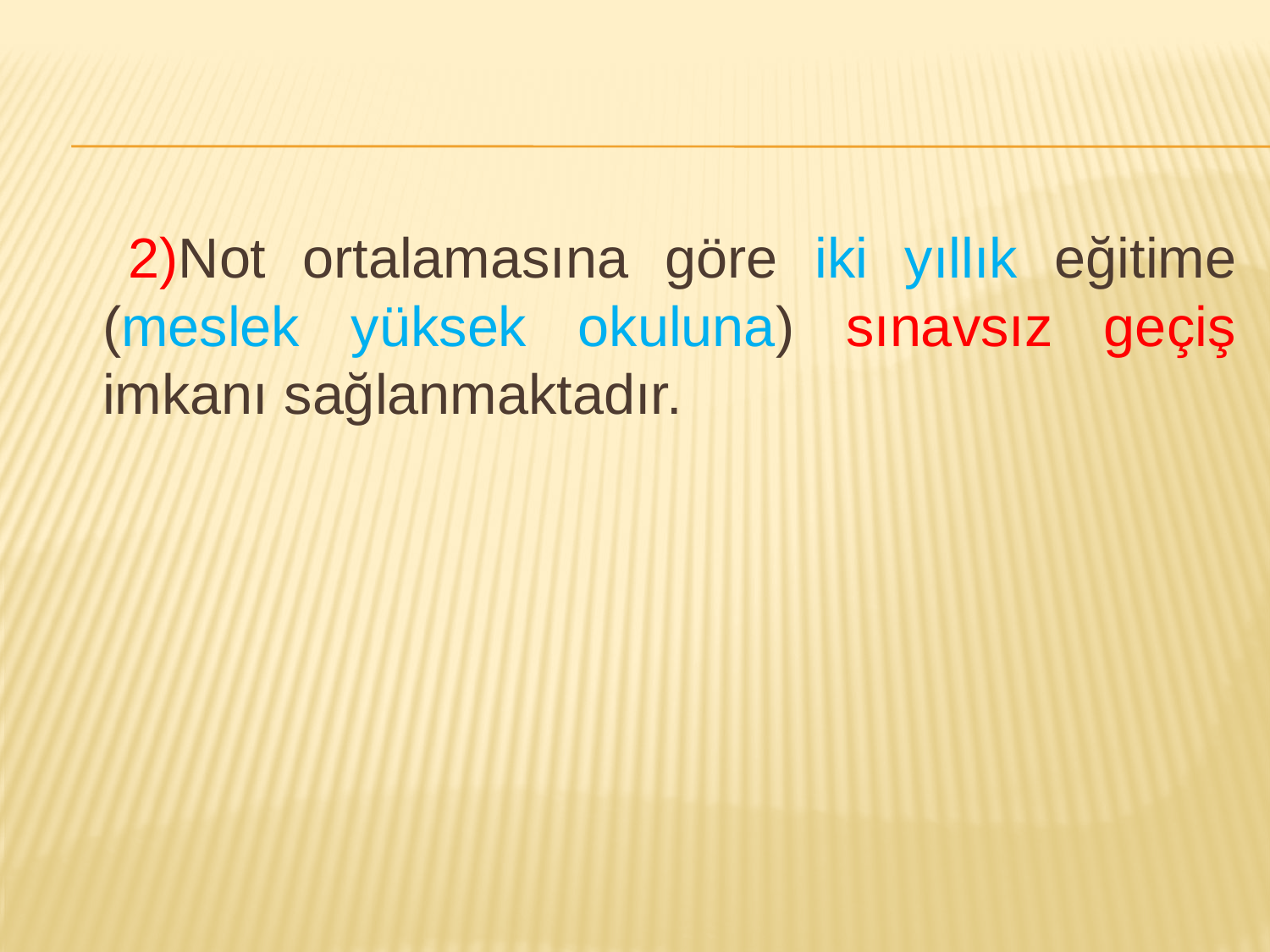

2)Not ortalamasına göre iki yıllık eğitime (meslek yüksek okuluna) sınavsız geçiş imkanı sağlanmaktadır.